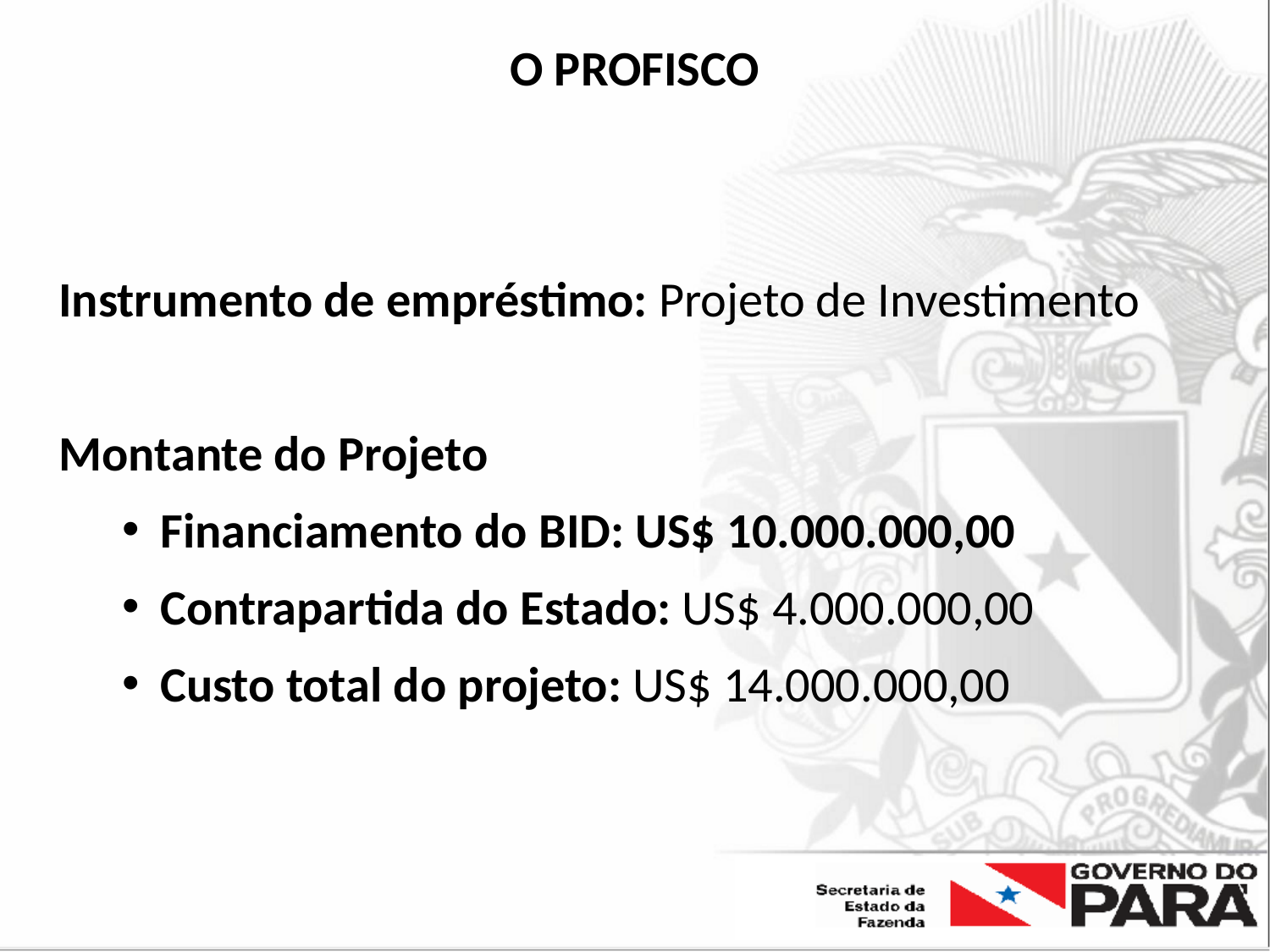

# O PROFISCO
Instrumento de empréstimo: Projeto de Investimento

Montante do Projeto
Financiamento do BID: US$ 10.000.000,00
Contrapartida do Estado: US$ 4.000.000,00
Custo total do projeto: US$ 14.000.000,00